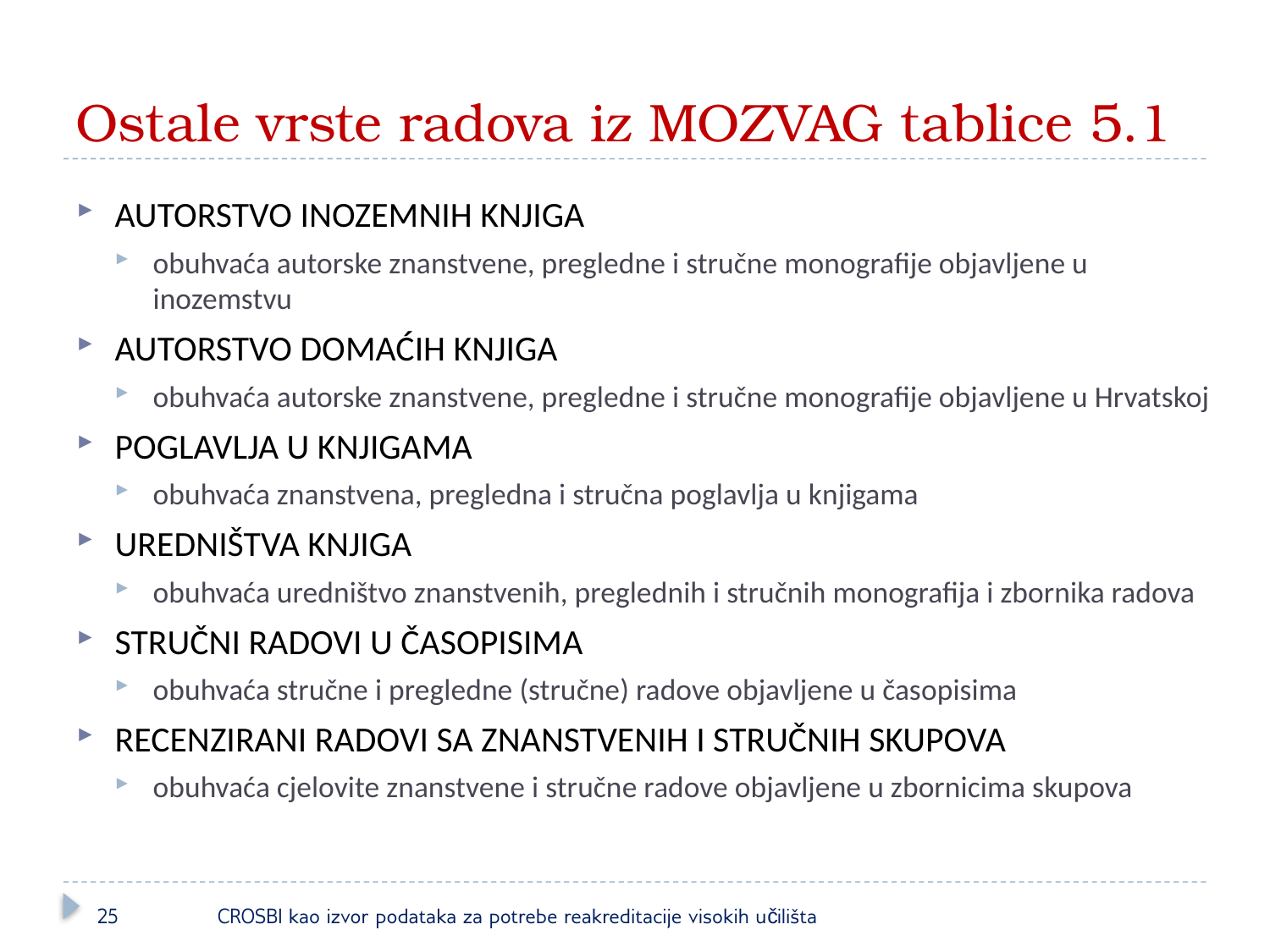

# Ostale vrste radova iz MOZVAG tablice 5.1
AUTORSTVO INOZEMNIH KNJIGA
obuhvaća autorske znanstvene, pregledne i stručne monografije objavljene u inozemstvu
AUTORSTVO DOMAĆIH KNJIGA
obuhvaća autorske znanstvene, pregledne i stručne monografije objavljene u Hrvatskoj
POGLAVLJA U KNJIGAMA
obuhvaća znanstvena, pregledna i stručna poglavlja u knjigama
UREDNIŠTVA KNJIGA
obuhvaća uredništvo znanstvenih, preglednih i stručnih monografija i zbornika radova
STRUČNI RADOVI U ČASOPISIMA
obuhvaća stručne i pregledne (stručne) radove objavljene u časopisima
RECENZIRANI RADOVI SA ZNANSTVENIH I STRUČNIH SKUPOVA
obuhvaća cjelovite znanstvene i stručne radove objavljene u zbornicima skupova

25
CROSBI kao izvor podataka za potrebe reakreditacije visokih učilišta